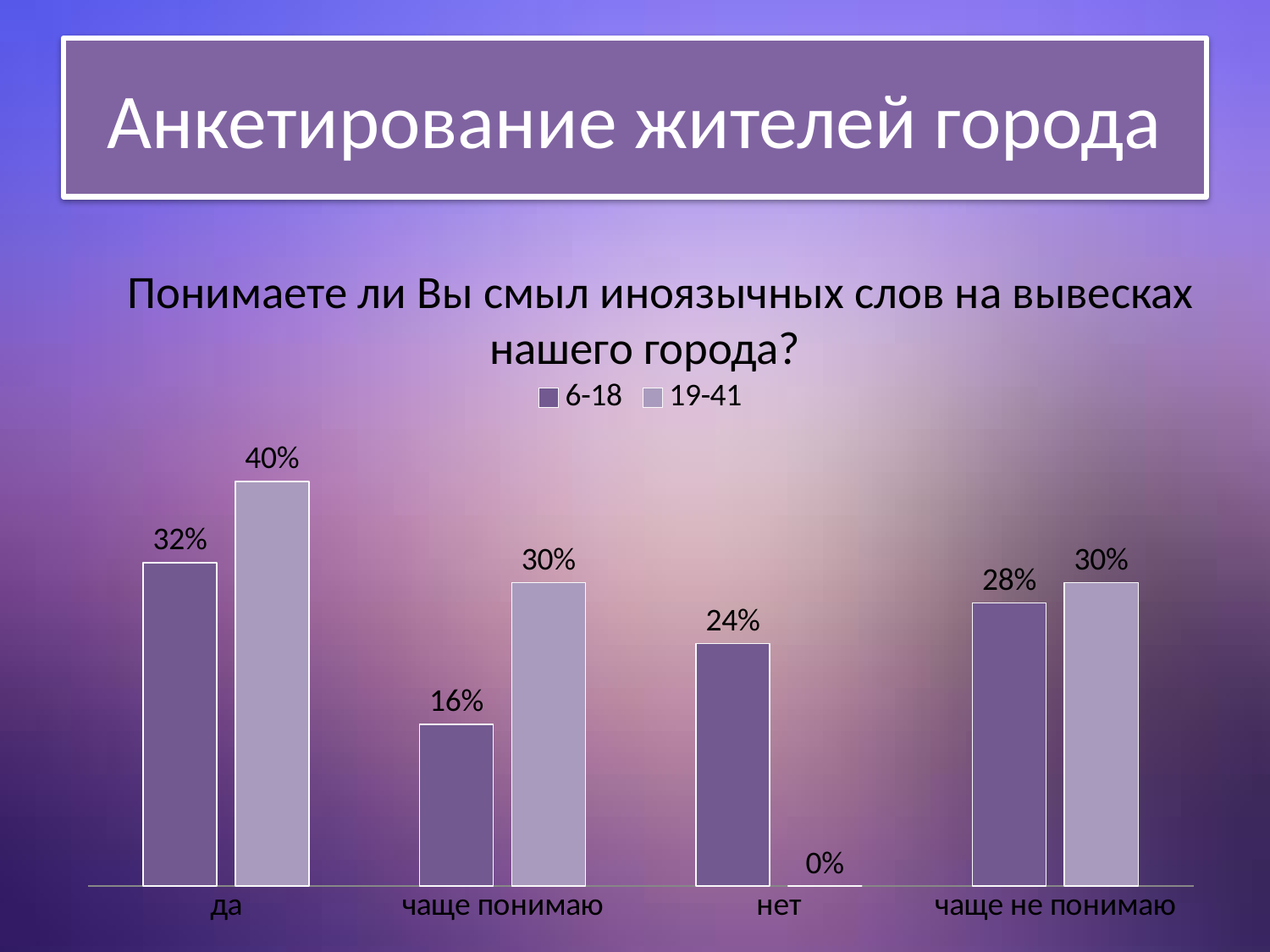

# Анкетирование жителей города
   Понимаете ли Вы смыл иноязычных слов на вывесках нашего города?

### Chart

| Category | 6-18 | 19-41 |
|---|---|---|
| да | 0.32 | 0.4 |
| чаще понимаю | 0.16 | 0.3 |
| нет | 0.24 | 0.0 |
| чаще не понимаю | 0.28 | 0.3 |